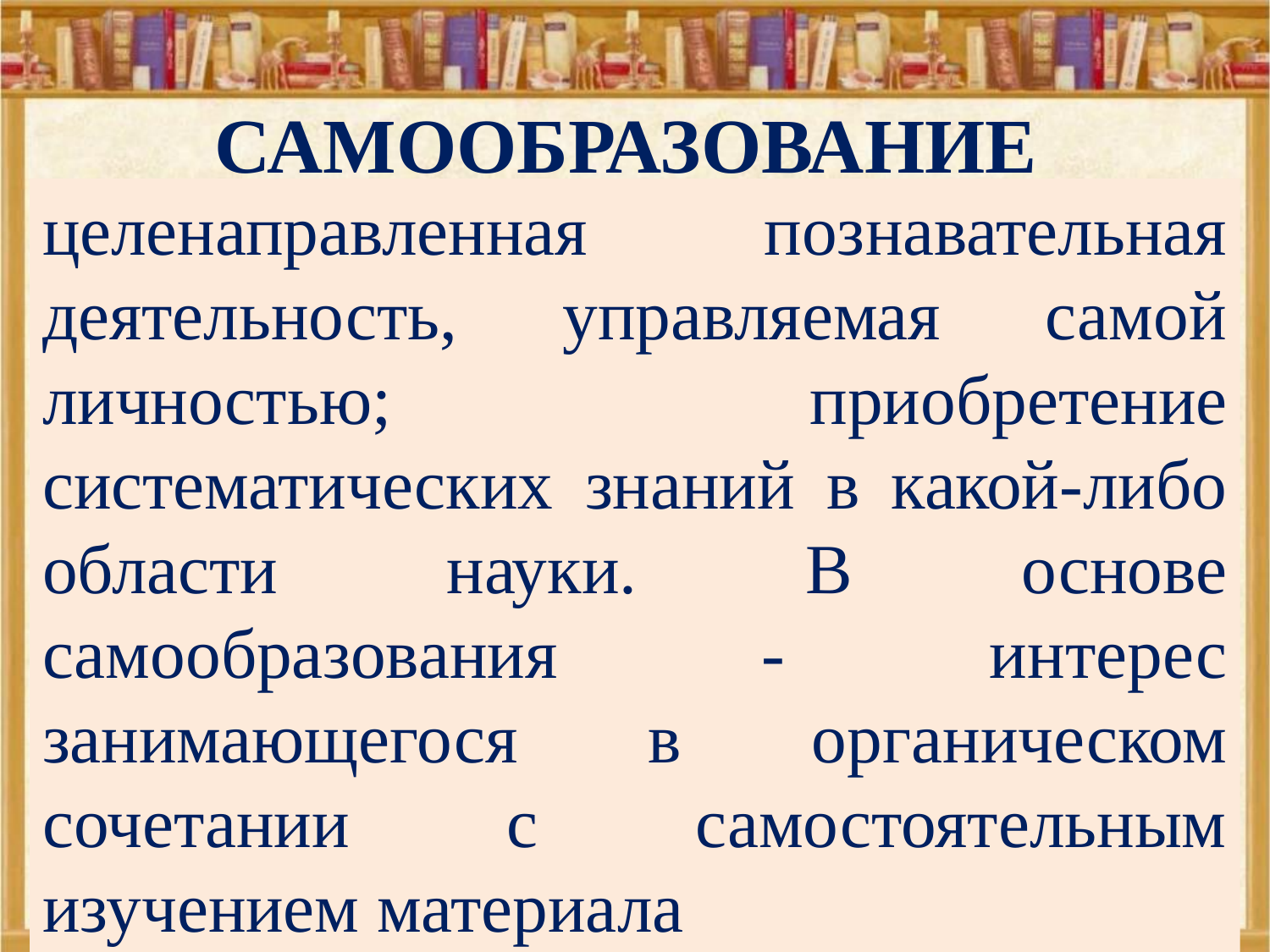

САМООБРАЗОВАНИЕ
целенаправленная познавательная деятельность, управляемая самой личностью; приобретение систематических знаний в какой-либо области науки. В основе самообразования - интерес занимающегося в органическом сочетании с самостоятельным изучением материала